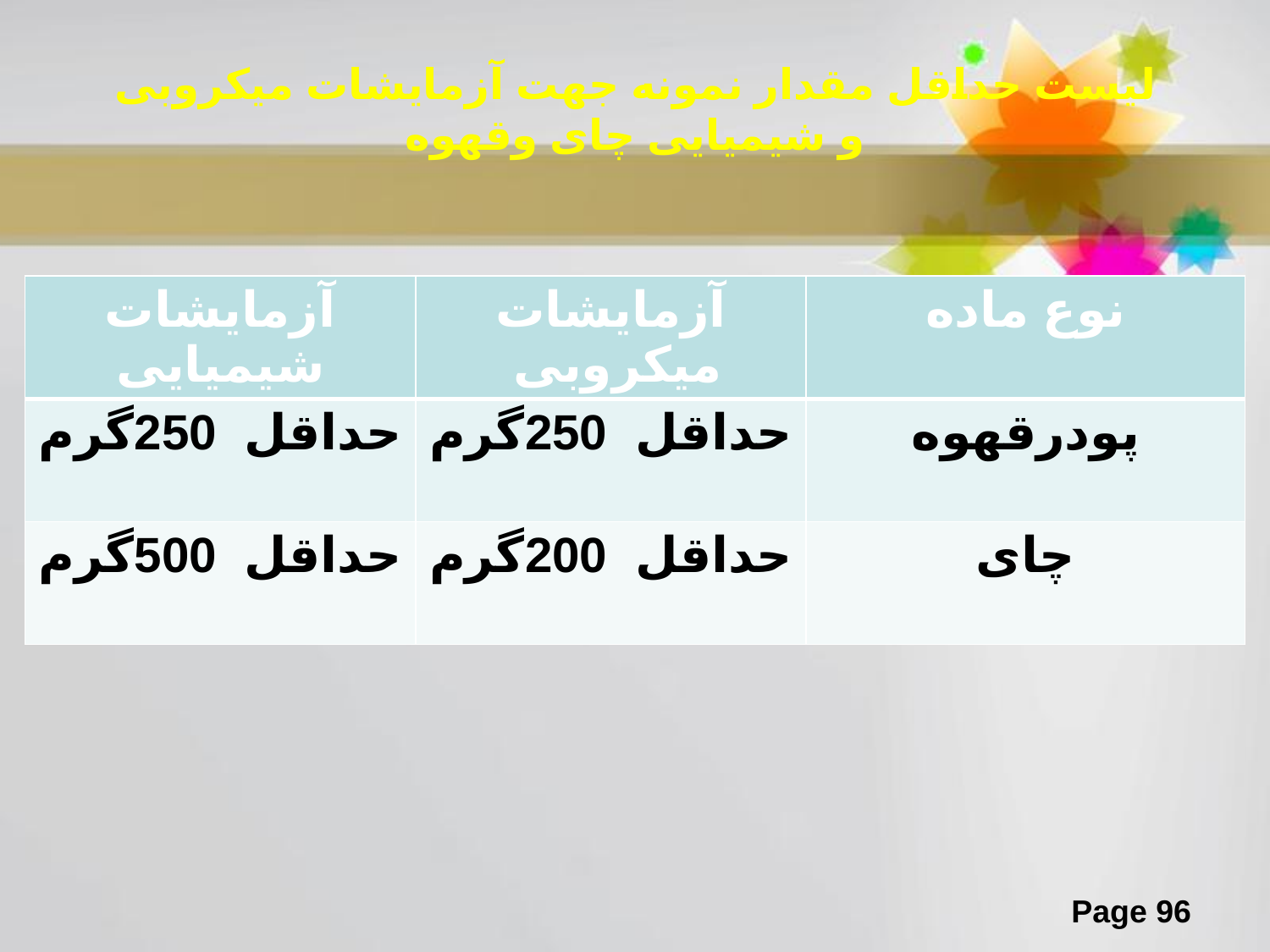

# لیست حداقل مقدار نمونه جهت آزمایشات میکروبی و شیمیایی چای وقهوه
| آزمایشات شیمیایی | آزمایشات میکروبی | نوع ماده |
| --- | --- | --- |
| حداقل 250گرم | حداقل 250گرم | پودرقهوه |
| حداقل 500گرم | حداقل 200گرم | چای |